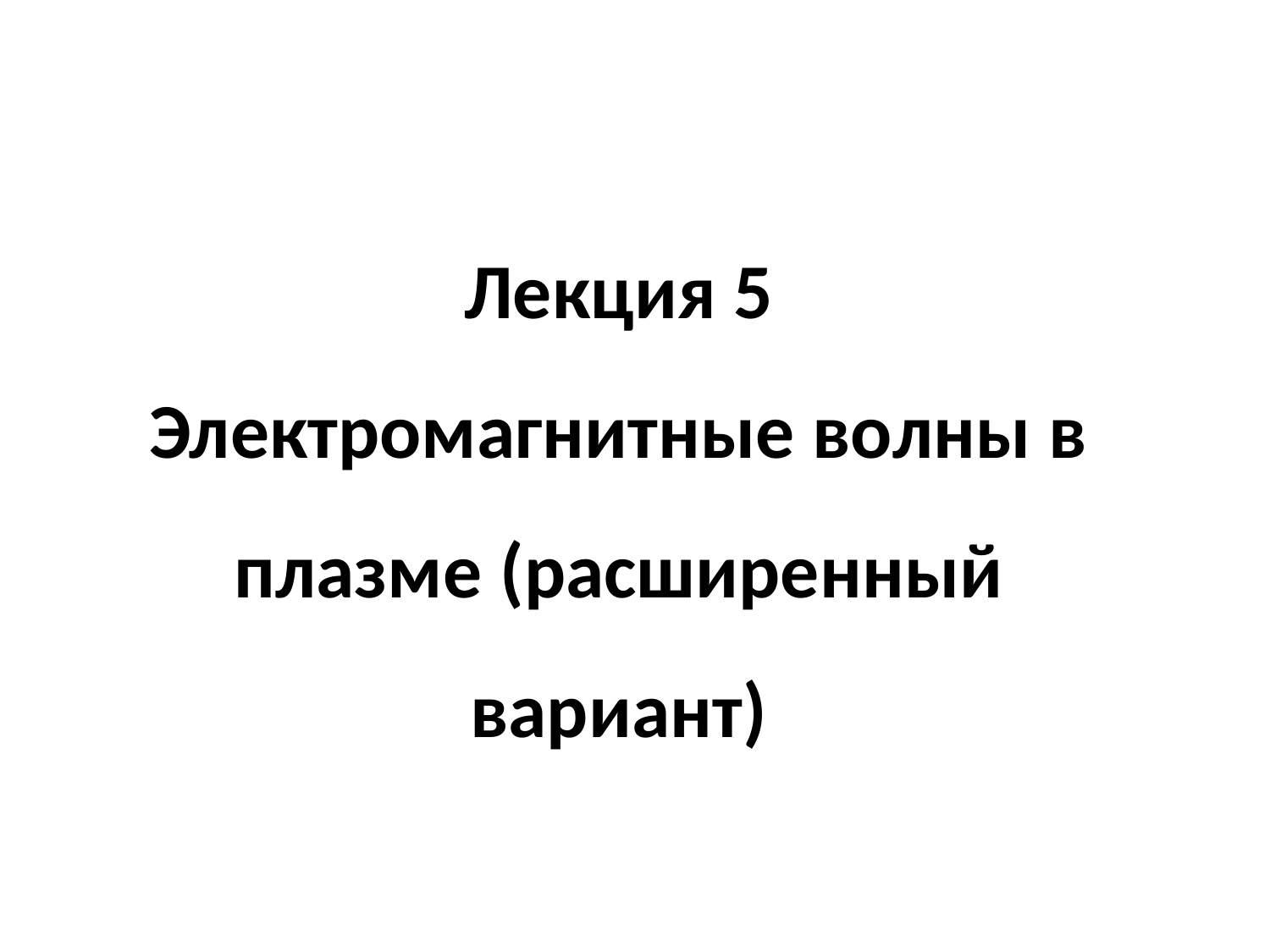

Лекция 5
Электромагнитные волны в плазме (расширенный вариант)